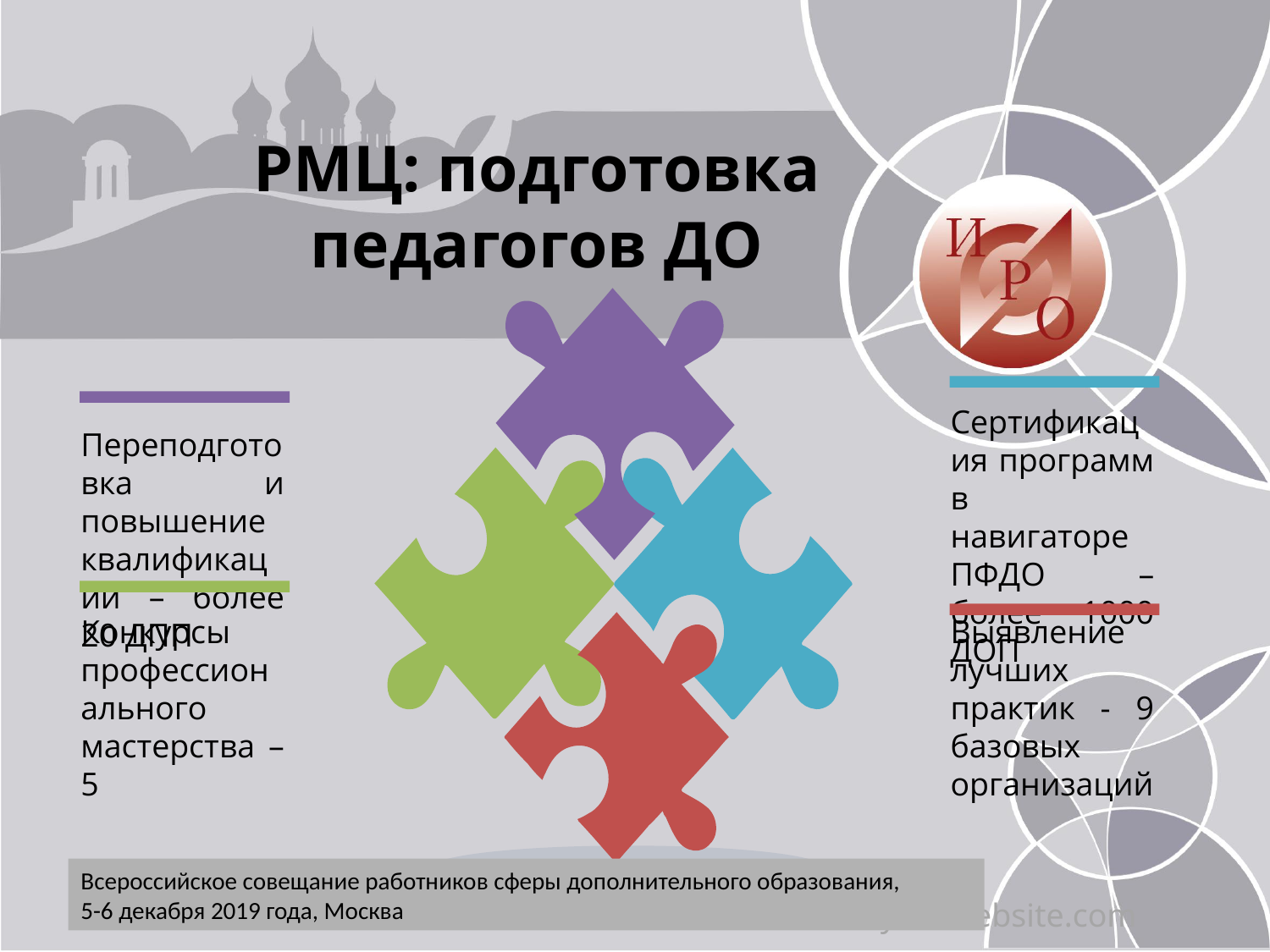

РМЦ: подготовка педагогов ДО

Сертификация программ в навигаторе ПФДО – более 1000 ДОП
Переподготовка и повышение квалификации – более 20 ДПП

Конкурсы профессионального мастерства – 5
Выявление лучших практик - 9 базовых организаций

Всероссийское совещание работников сферы дополнительного образования,
5-6 декабря 2019 года, Москва
www.yourwebsite.com